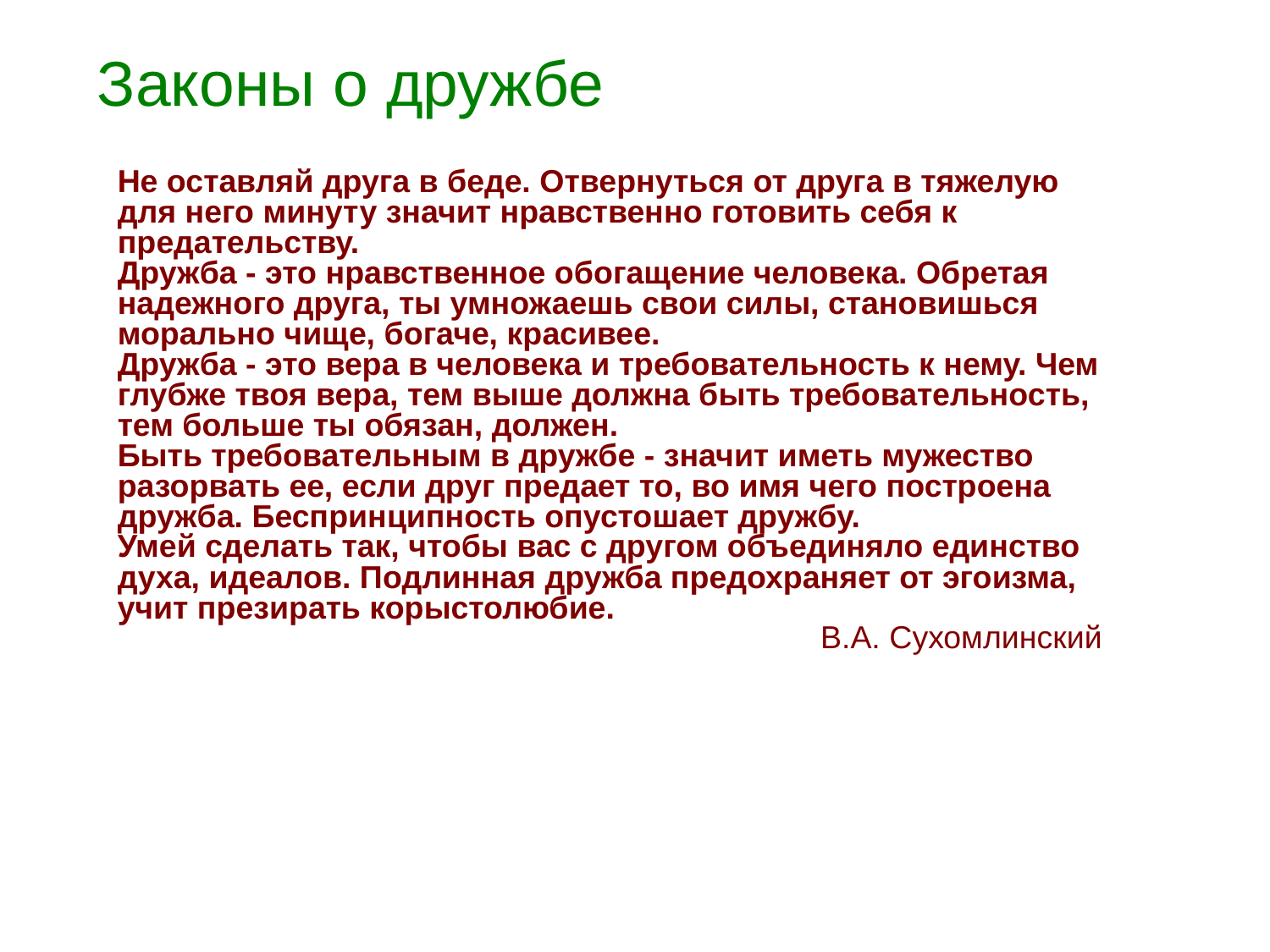

Законы о дружбе
Не оставляй друга в беде. Отвернуться от друга в тяжелую для него минуту значит нравственно готовить себя к предательству.
Дружба - это нравственное обогащение человека. Обретая надежного друга, ты умножаешь свои силы, становишься морально чище, богаче, красивее.
Дружба - это вера в человека и требовательность к нему. Чем глубже твоя вера, тем выше должна быть требовательность, тем больше ты обязан, должен.
Быть требовательным в дружбе - значит иметь мужество разорвать ее, если друг предает то, во имя чего построена дружба. Беспринципность опустошает дружбу.
Умей сделать так, чтобы вас с другом объединяло единство духа, идеалов. Подлинная дружба предохраняет от эгоизма, учит презирать корыстолюбие.
В.А. Сухомлинский